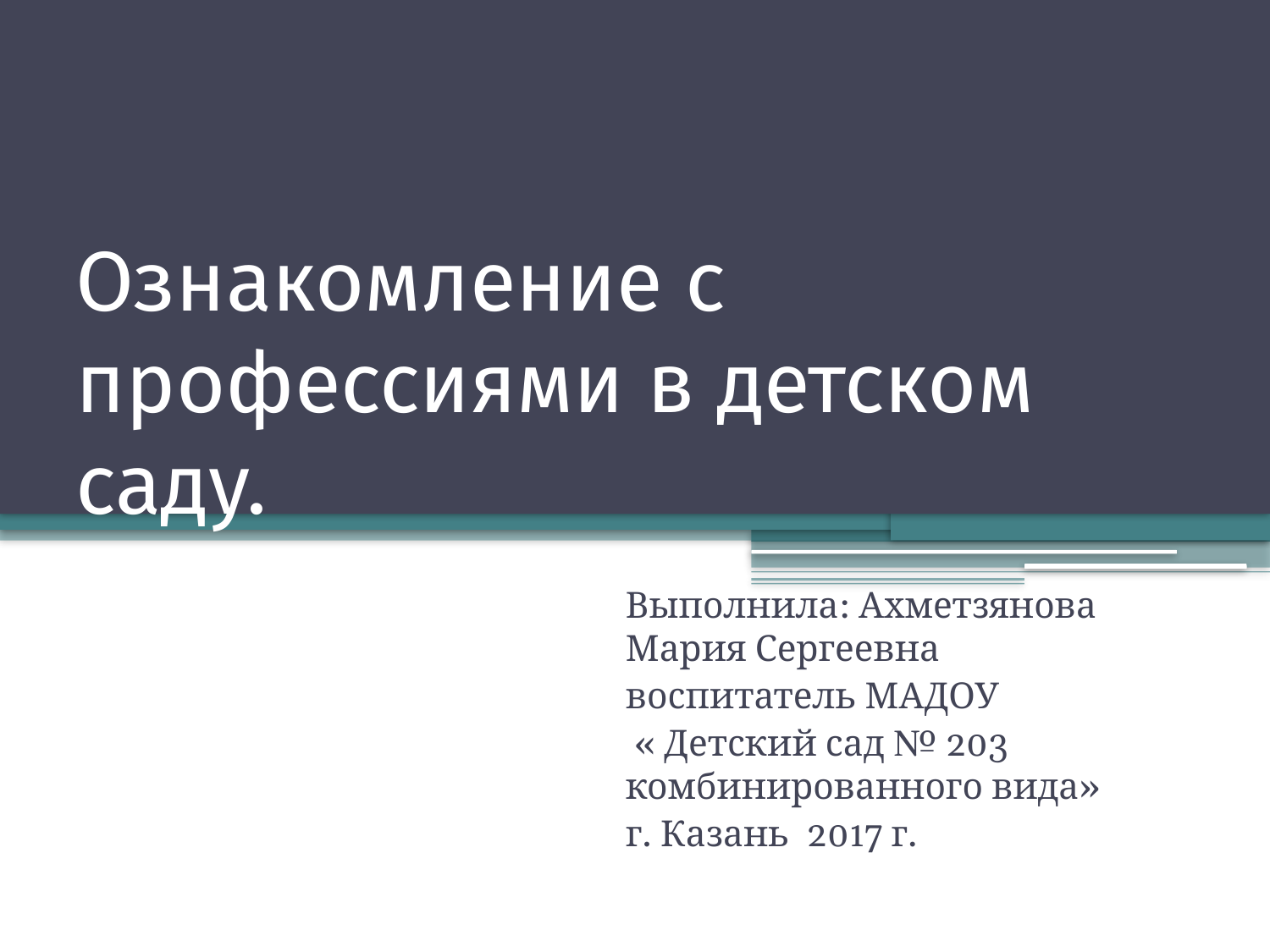

# Ознакомление с профессиями в детском саду.
Выполнила: Ахметзянова Мария Сергеевна
воспитатель МАДОУ
 « Детский сад № 203 комбинированного вида»
г. Казань  2017 г.